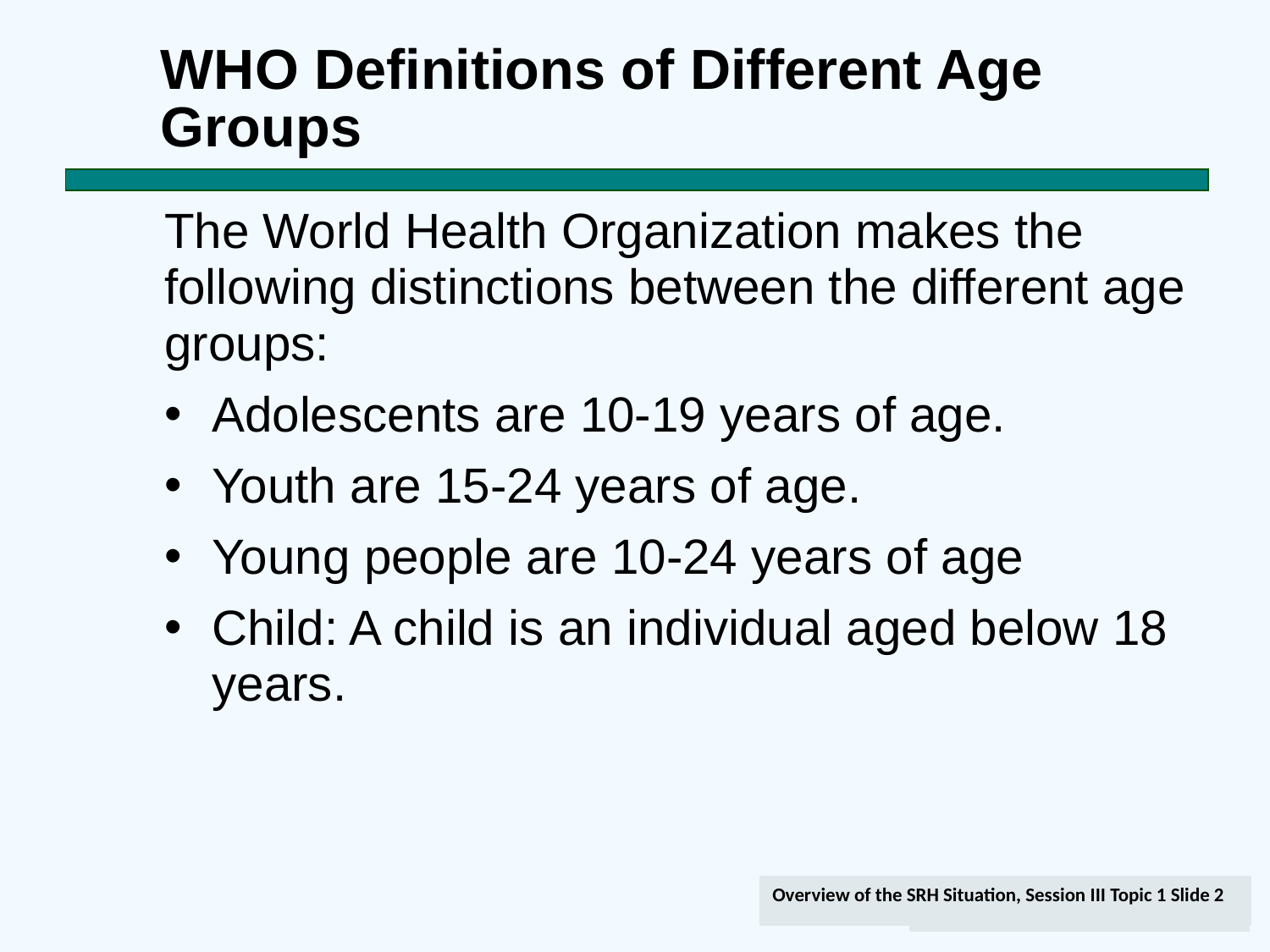

WHO Definitions of Different Age Groups
The World Health Organization makes the following distinctions between the different age groups:
Adolescents are 10-19 years of age.
Youth are 15-24 years of age.
Young people are 10-24 years of age
Child: A child is an individual aged below 18 years.

AYSRH Topic 1, Slide 2

Overview of the SRH Situation, Session III Topic 1 Slide 2